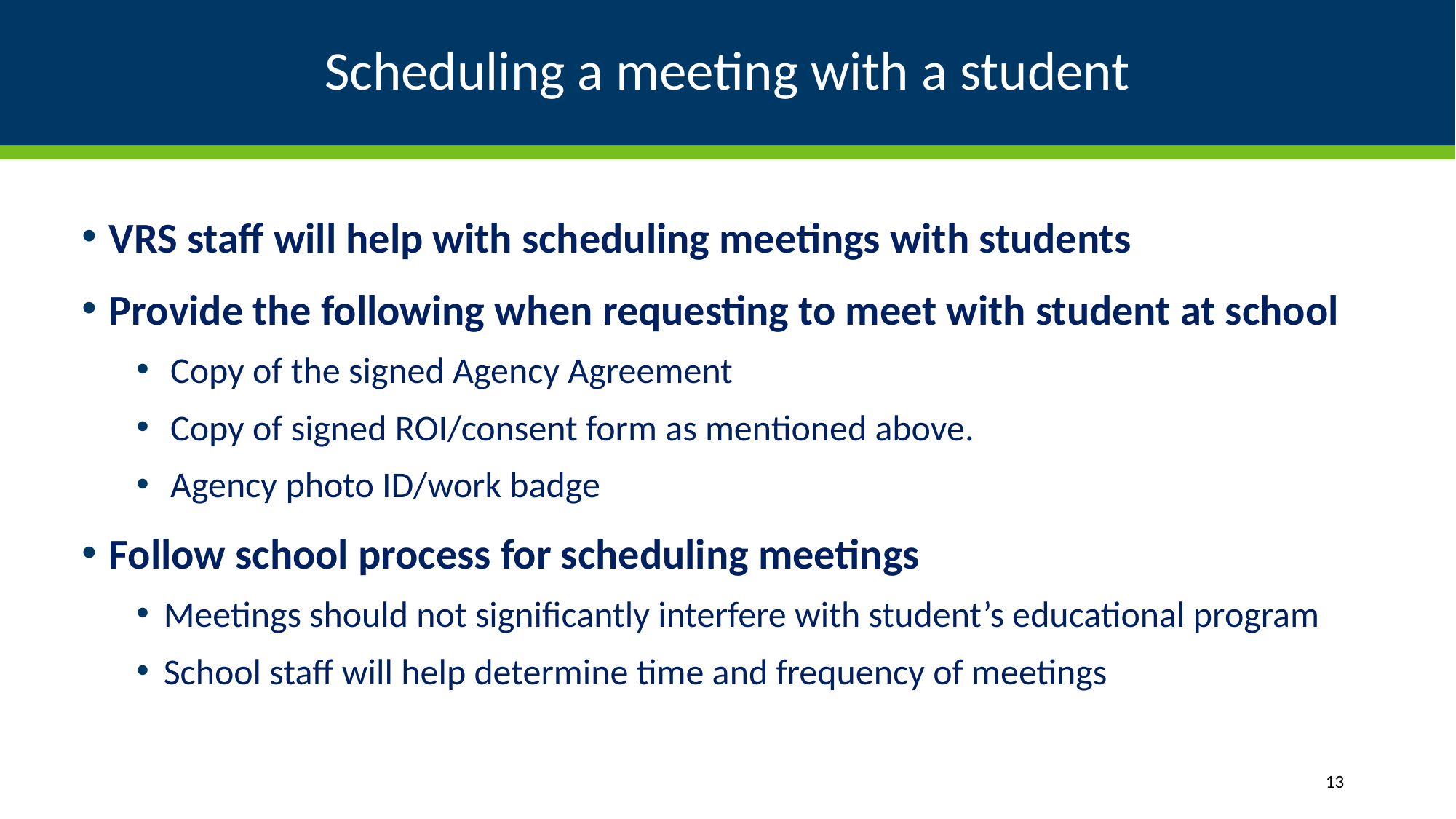

# Scheduling a meeting with a student
VRS staff will help with scheduling meetings with students
Provide the following when requesting to meet with student at school
Copy of the signed Agency Agreement
Copy of signed ROI/consent form as mentioned above.
Agency photo ID/work badge
Follow school process for scheduling meetings
Meetings should not significantly interfere with student’s educational program
School staff will help determine time and frequency of meetings
13